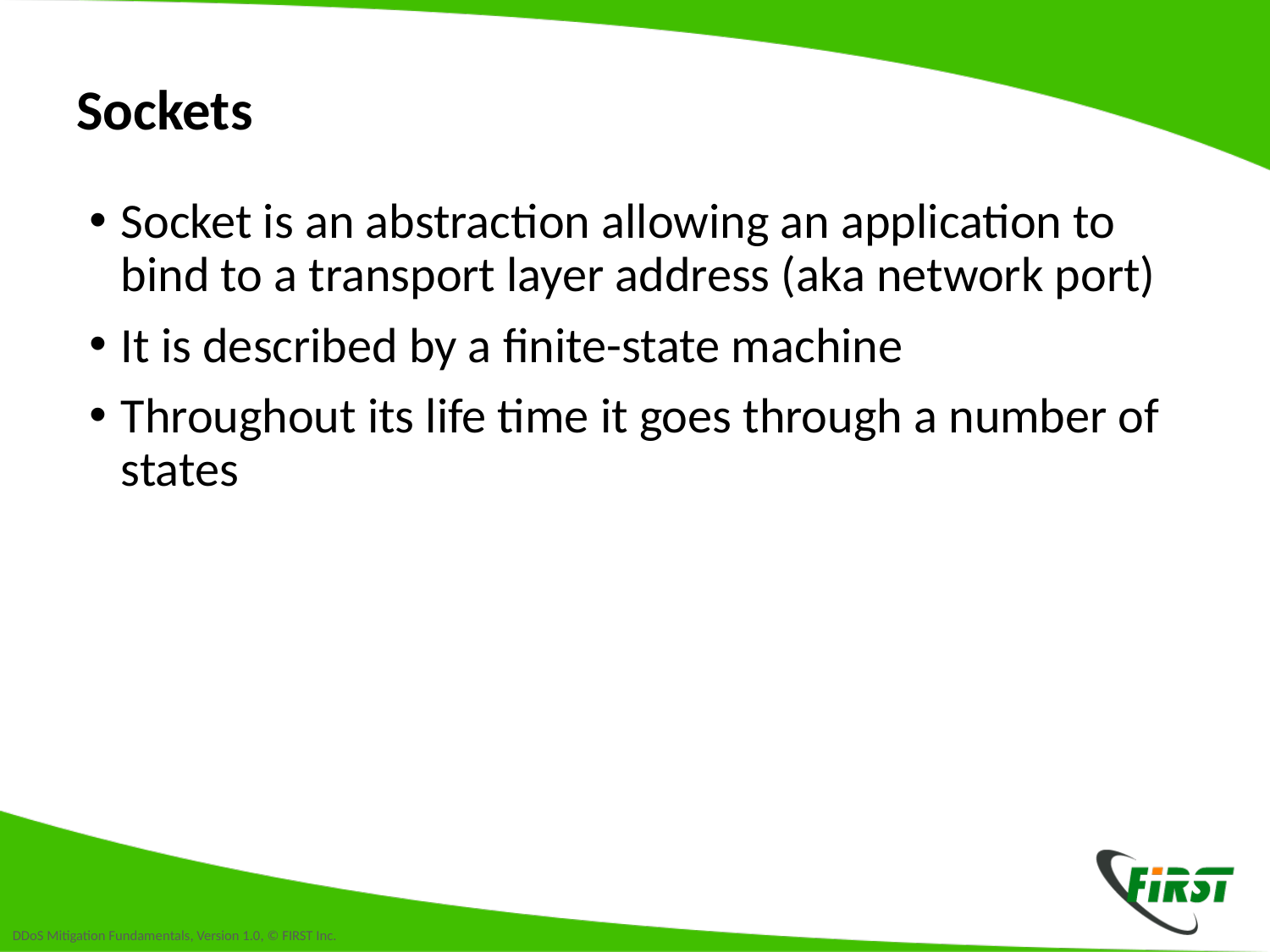

# Sockets
Socket is an abstraction allowing an application to bind to a transport layer address (aka network port)
It is described by a finite-state machine
Throughout its life time it goes through a number of states